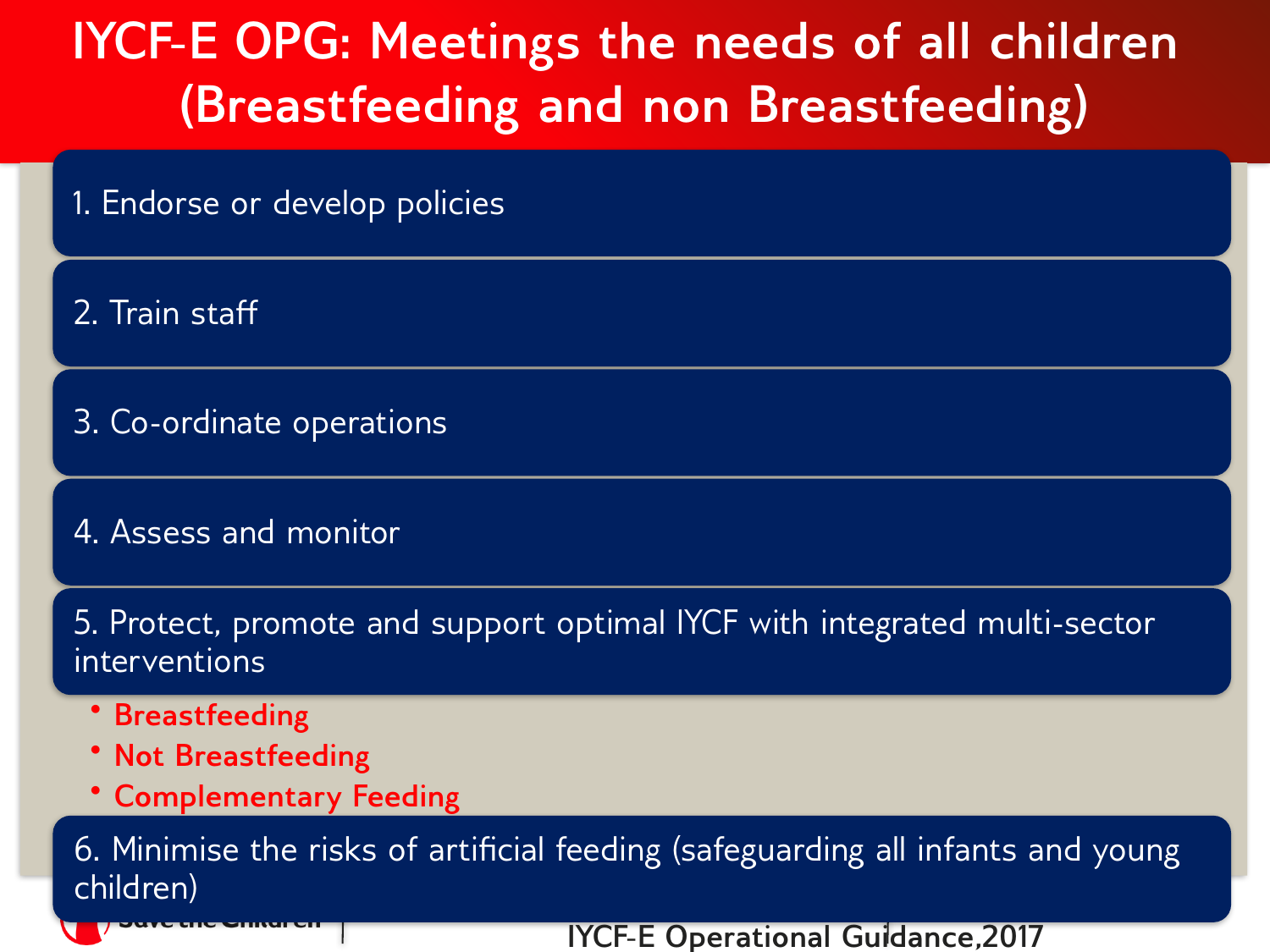

IYCF-E OPG: Meetings the needs of all children  (Breastfeeding and non Breastfeeding)
1. Endorse or develop policies
2. Train staff
3. Co-ordinate operations
4. Assess and monitor
5. Protect, promote and support optimal IYCF with integrated multi-sector interventions
Breastfeeding
Not Breastfeeding
Complementary Feeding
6. Minimise the risks of artificial feeding (safeguarding all infants and young children)
IYCF-E Operational Guidance,2017